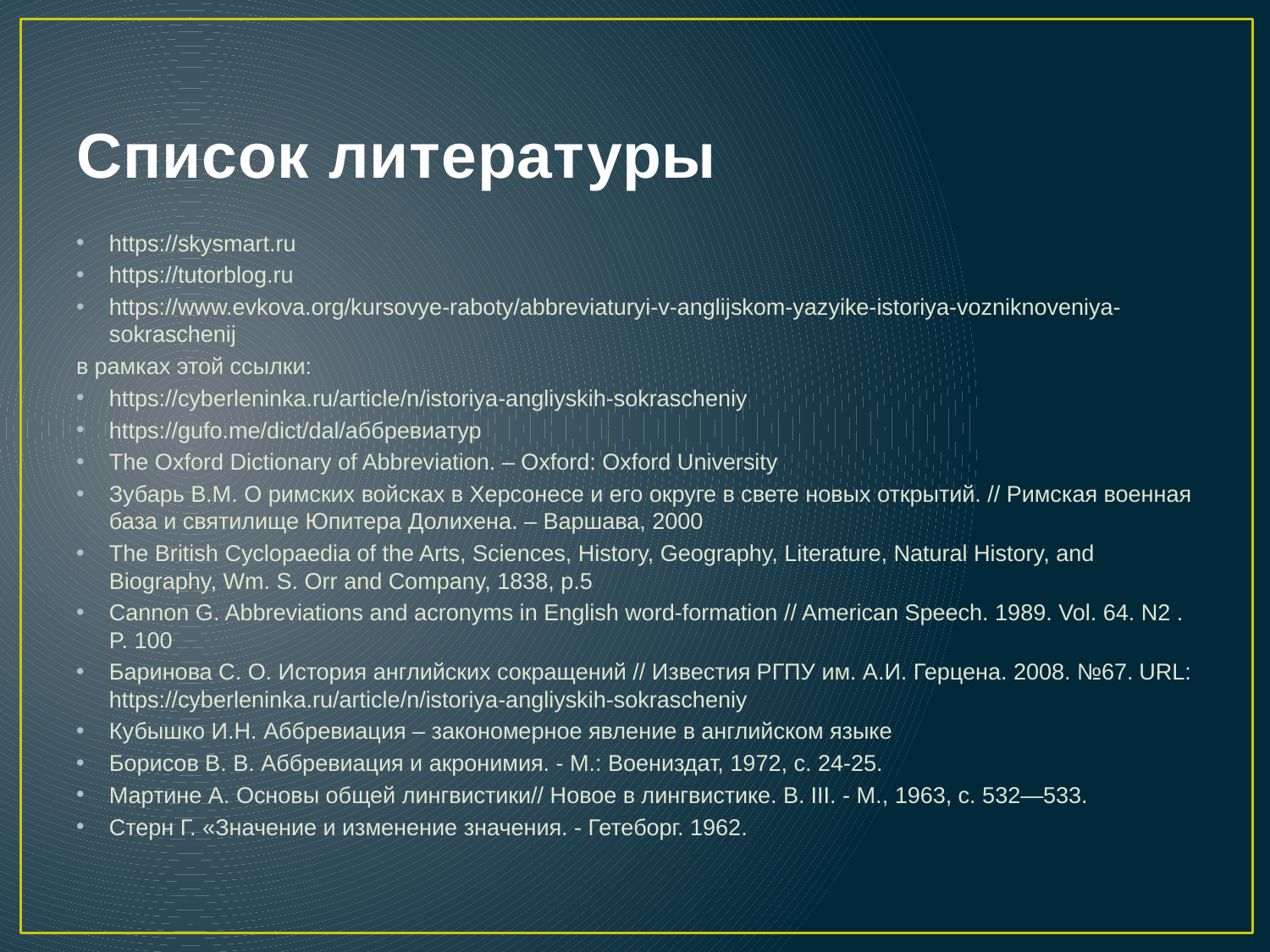

# Список литературы
https://skysmart.ru
https://tutorblog.ru
https://www.evkova.org/kursovye-raboty/abbreviaturyi-v-anglijskom-yazyike-istoriya-vozniknoveniya-sokraschenij
в рамках этой ссылки:
https://cyberleninka.ru/article/n/istoriya-angliyskih-sokrascheniy
https://gufo.me/dict/dal/аббревиатур
The Oxford Dictionary of Abbreviation. – Oxford: Oxford University
Зубарь В.М. О римских войсках в Херсонесе и его округе в свете новых открытий. // Римская военная база и святилище Юпитера Долихена. – Варшава, 2000
The British Cyclopaedia of the Arts, Sciences, History, Geography, Literature, Natural History, and Biography, Wm. S. Orr and Company, 1838, p.5
Cannon G. Abbreviations and acronyms in English word-formation // American Speech. 1989. Vol. 64. N2 . P. 100
Баринова С. О. История английских сокращений // Известия РГПУ им. А.И. Герцена. 2008. №67. URL: https://cyberleninka.ru/article/n/istoriya-angliyskih-sokrascheniy
Кубышко И.Н. Аббревиация – закономерное явление в английском языке
Борисов В. В. Аббревиация и акронимия. - М.: Воениздат, 1972, с. 24-25.
Мартине А. Основы общей лингвистики// Новое в лингвистике. В. III. - M., 1963, с. 532—533.
Стерн Г. «Значение и изменение значения. - Гетеборг. 1962.